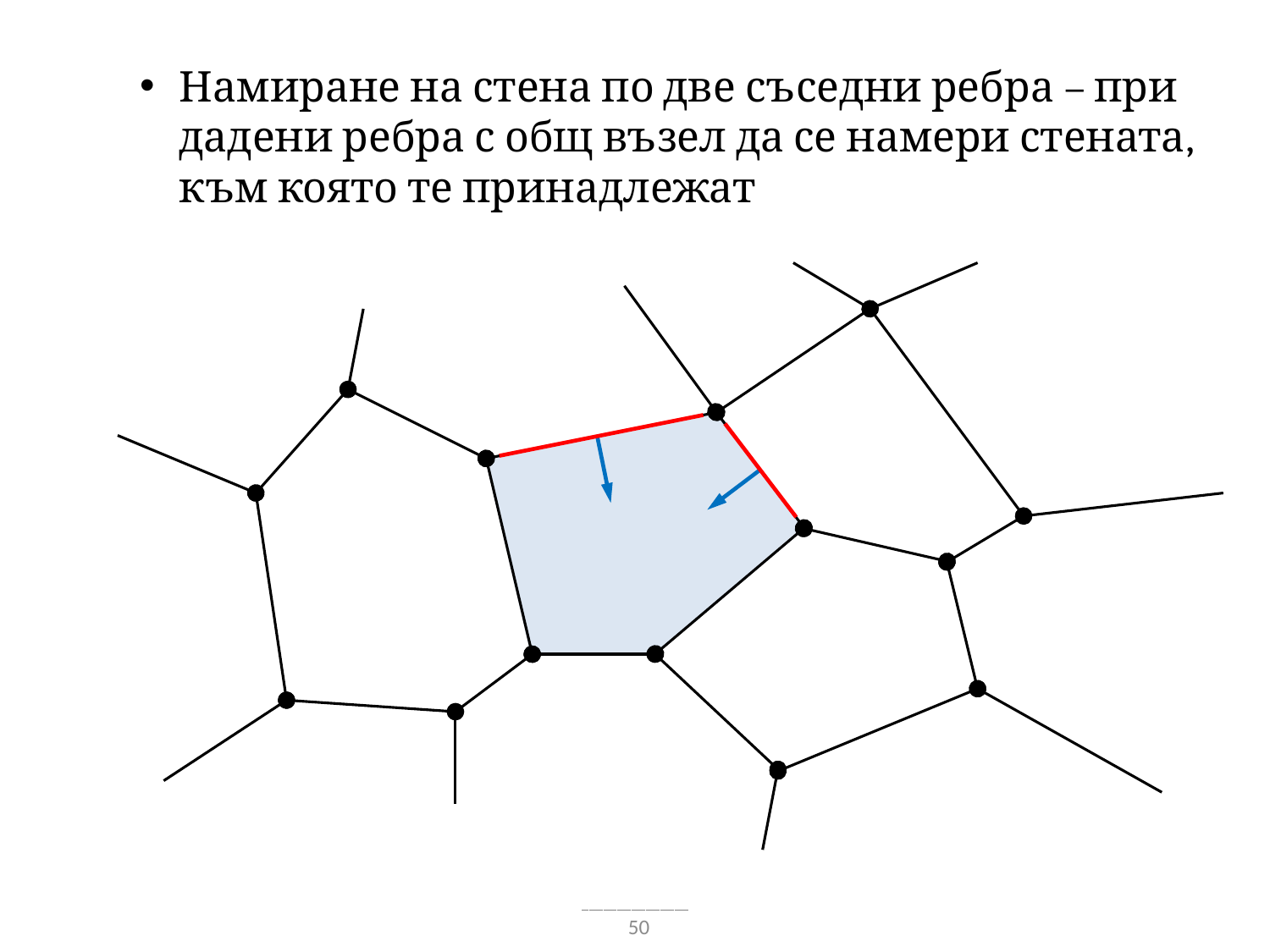

Намиране на стена по две съседни ребра – при дадени ребра с общ възел да се намери стената, към която те принадлежат

50